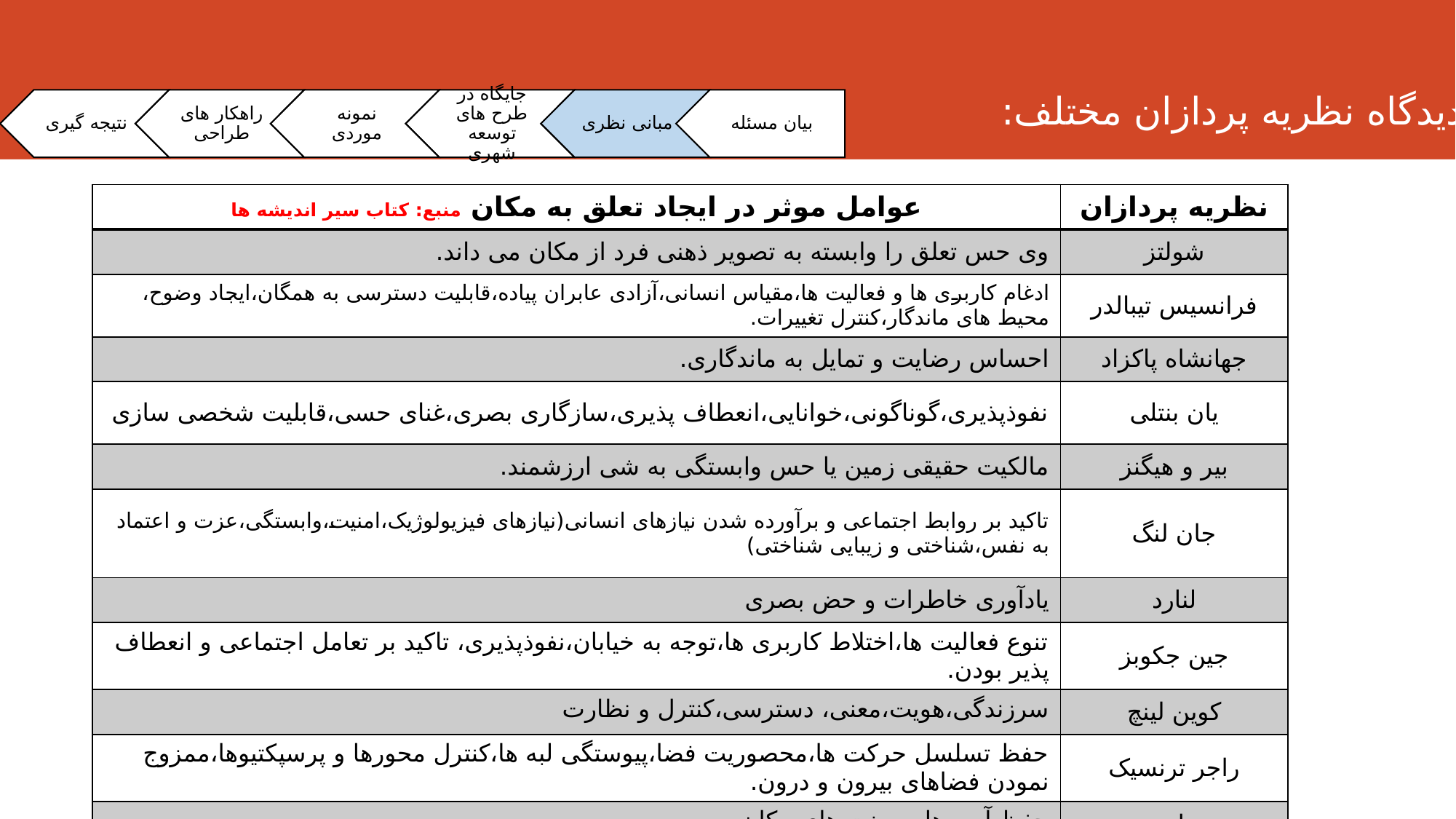

بیان مسئله
مبانی نظری
جایگاه در طرح های توسعه شهری
نمونه موردی
راهکار های طراحی
نتیجه گیری
دیدگاه نظریه پردازان مختلف:
| عوامل موثر در ایجاد تعلق به مکان منبع: کتاب سیر اندیشه ها | نظریه پردازان |
| --- | --- |
| وی حس تعلق را وابسته به تصویر ذهنی فرد از مکان می داند. | شولتز |
| ادغام کاربری ها و فعالیت ها،مقیاس انسانی،آزادی عابران پیاده،قابلیت دسترسی به همگان،ایجاد وضوح، محیط های ماندگار،کنترل تغییرات. | فرانسیس تیبالدر |
| احساس رضایت و تمایل به ماندگاری. | جهانشاه پاکزاد |
| نفوذپذیری،گوناگونی،خوانایی،انعطاف پذیری،سازگاری بصری،غنای حسی،قابلیت شخصی سازی | یان بنتلی |
| مالکیت حقیقی زمین یا حس وابستگی به شی ارزشمند. | بیر و هیگنز |
| تاکید بر روابط اجتماعی و برآورده شدن نیازهای انسانی(نیازهای فیزیولوژیک،امنیت،وابستگی،عزت و اعتماد به نفس،شناختی و زیبایی شناختی) | جان لنگ |
| یادآوری خاطرات و حض بصری | لنارد |
| تنوع فعالیت ها،اختلاط کاربری ها،توجه به خیابان،نفوذپذیری، تاکید بر تعامل اجتماعی و انعطاف پذیر بودن. | جین جکوبز |
| سرزندگی،هویت،معنی، دسترسی،کنترل و نظارت | کوین لینچ |
| حفظ تسلسل حرکت ها،محصوریت فضا،پیوستگی لبه ها،کنترل محورها و پرسپکتیوها،ممزوج نمودن فضاهای بیرون و درون. | راجر ترنسیک |
| حفظ آیین ها و سنت های مکان | رلف |